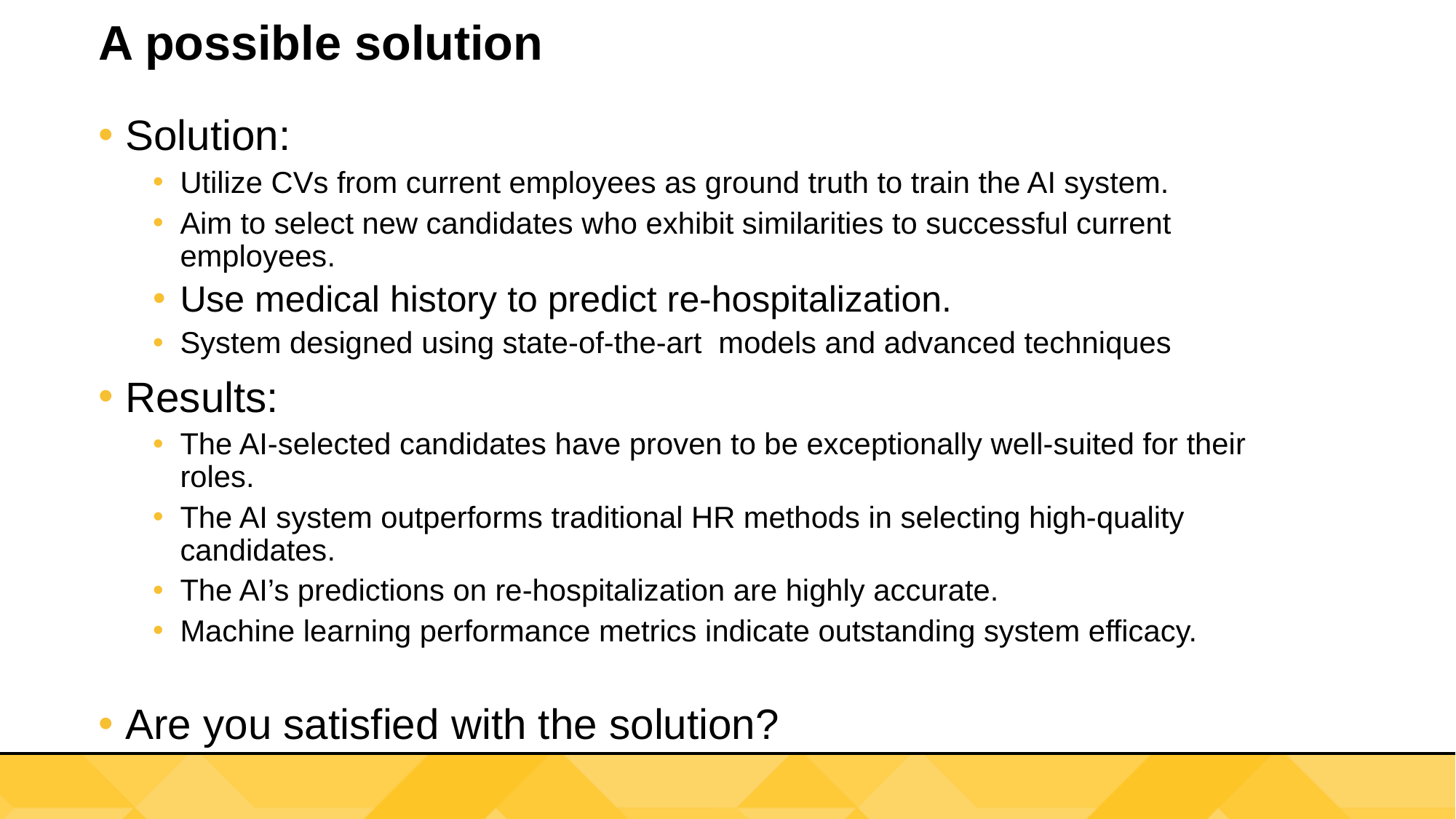

# A possible solution
Solution:
Utilize CVs from current employees as ground truth to train the AI system.
Aim to select new candidates who exhibit similarities to successful current employees.
Use medical history to predict re-hospitalization.
System designed using state-of-the-art  models and advanced techniques
Results:
The AI-selected candidates have proven to be exceptionally well-suited for their roles.
The AI system outperforms traditional HR methods in selecting high-quality candidates.
The AI’s predictions on re-hospitalization are highly accurate.
Machine learning performance metrics indicate outstanding system efficacy.
Are you satisfied with the solution?